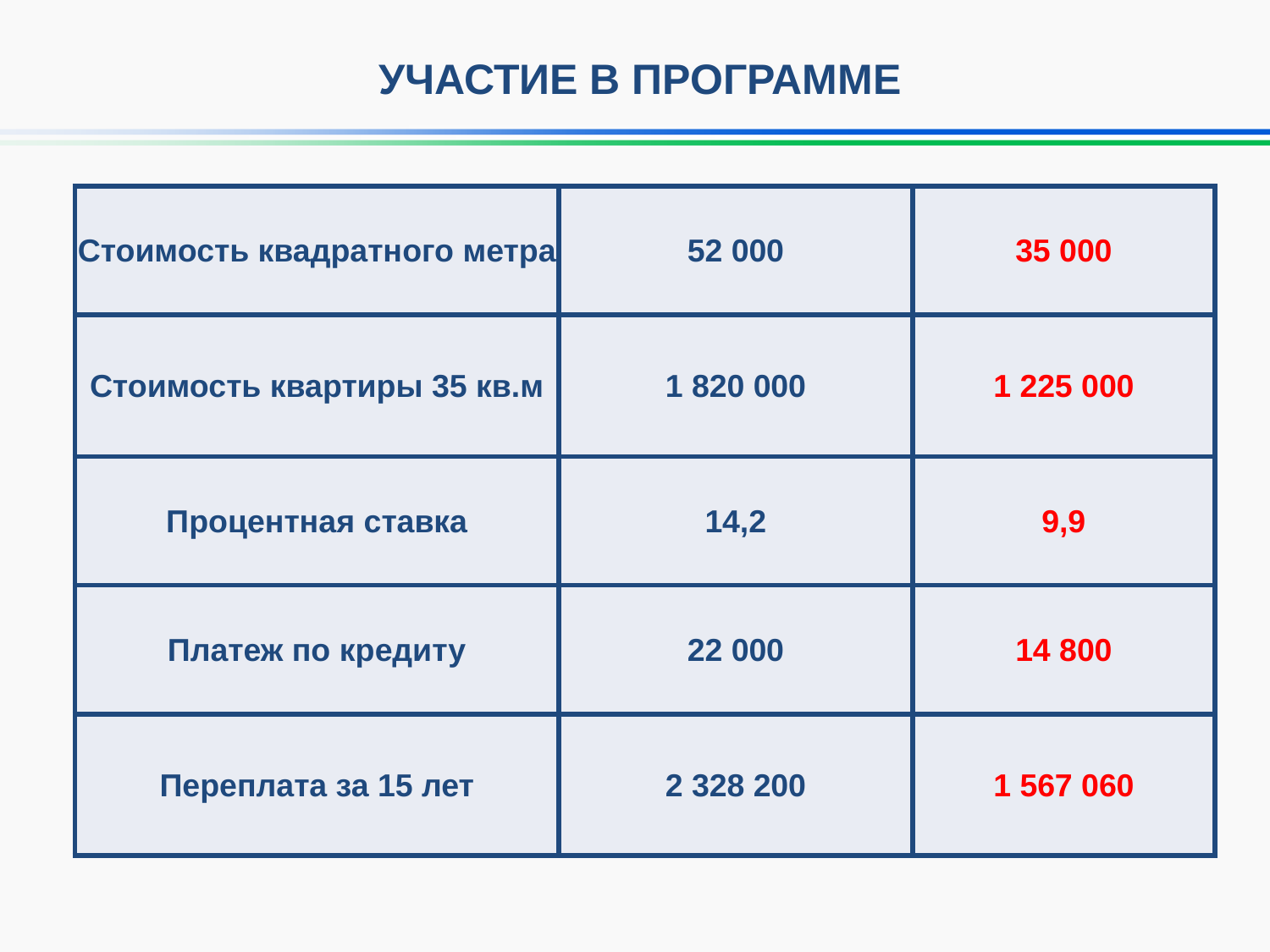

УЧАСТИЕ В ПРОГРАММЕ
| Стоимость квадратного метра | 52 000 | 35 000 |
| --- | --- | --- |
| Стоимость квартиры 35 кв.м | 1 820 000 | 1 225 000 |
| Процентная ставка | 14,2 | 9,9 |
| Платеж по кредиту | 22 000 | 14 800 |
| Переплата за 15 лет | 2 328 200 | 1 567 060 |